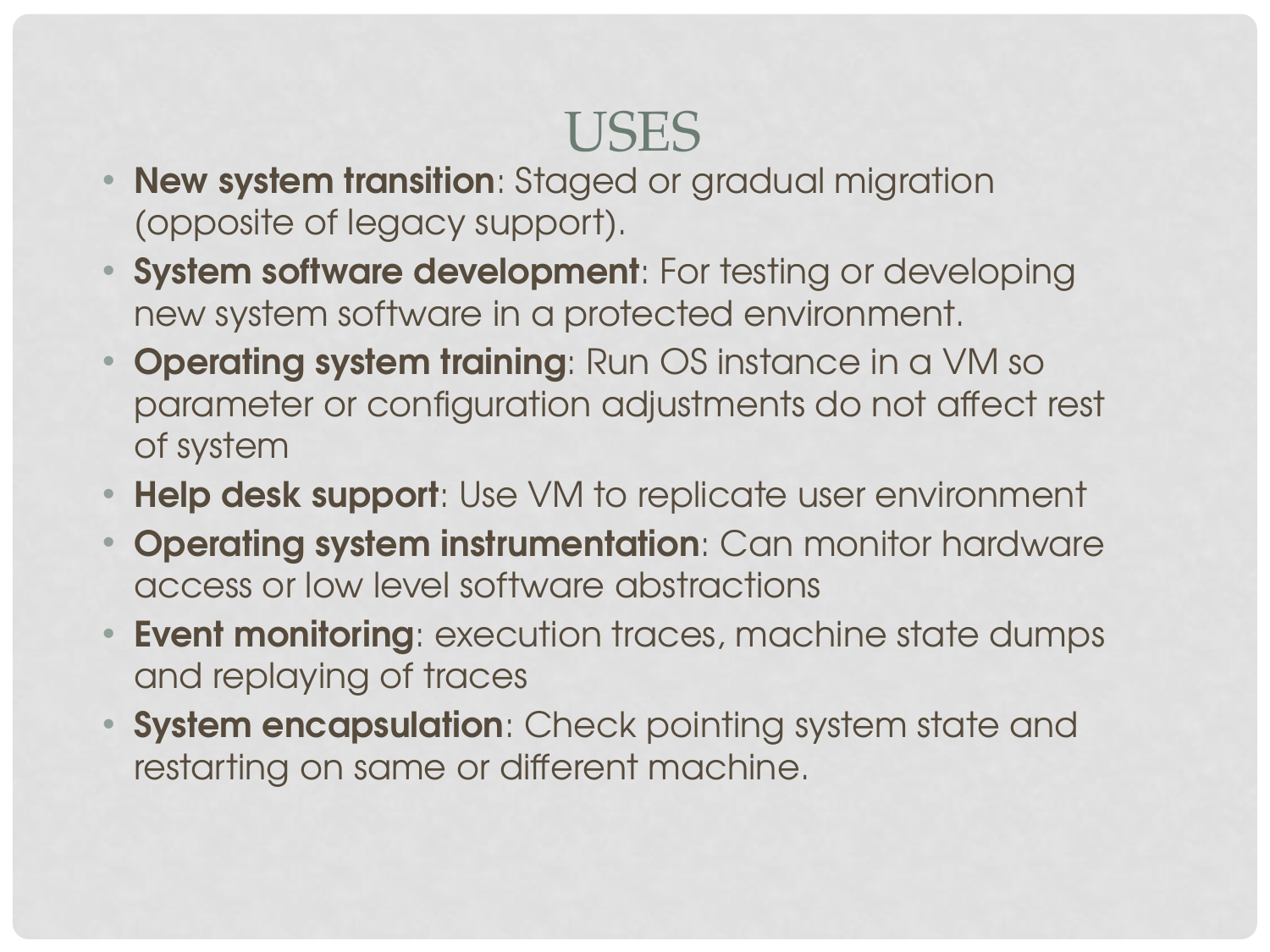

Uses
New system transition: Staged or gradual migration (opposite of legacy support).
System software development: For testing or developing new system software in a protected environment.
Operating system training: Run OS instance in a VM so parameter or configuration adjustments do not affect rest of system
Help desk support: Use VM to replicate user environment
Operating system instrumentation: Can monitor hardware access or low level software abstractions
Event monitoring: execution traces, machine state dumps and replaying of traces
System encapsulation: Check pointing system state and restarting on same or different machine.